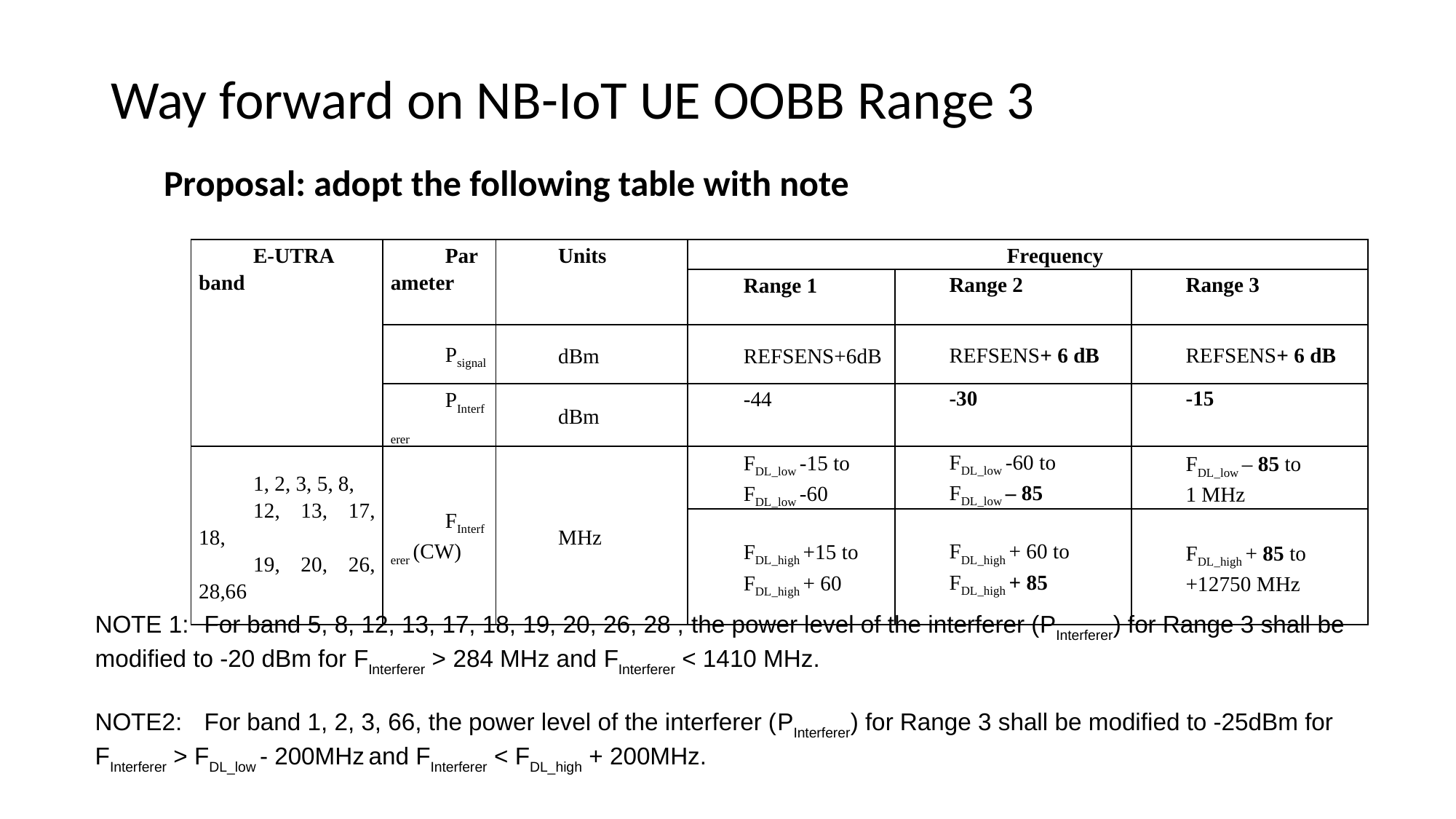

# Way forward on NB-IoT UE OOBB Range 3
Proposal: adopt the following table with note
| E-UTRA band | Parameter | Units | Frequency |  |  |
| --- | --- | --- | --- | --- | --- |
|  |  |  | Range 1 | Range 2 | Range 3 |
|  | Psignal | dBm | REFSENS+6dB | REFSENS+ 6 dB | REFSENS+ 6 dB |
|  | PInterferer | dBm | -44 | -30 | -15 |
| 1, 2, 3, 5, 8, 12, 13, 17, 18, 19, 20, 26, 28,66 | FInterferer (CW) | MHz | FDL\_low -15 to FDL\_low -60 | FDL\_low -60 to FDL\_low – 85 | FDL\_low – 85 to 1 MHz |
|  |  |  | FDL\_high +15 to FDL\_high + 60 | FDL\_high + 60 to FDL\_high + 85 | FDL\_high + 85 to +12750 MHz |
NOTE 1:	For band 5, 8, 12, 13, 17, 18, 19, 20, 26, 28 , the power level of the interferer (PInterferer) for Range 3 shall be modified to -20 dBm for FInterferer > 284 MHz and FInterferer < 1410 MHz.

NOTE2:	For band 1, 2, 3, 66, the power level of the interferer (PInterferer) for Range 3 shall be modified to -25dBm for FInterferer > FDL_low - 200MHz and FInterferer < FDL_high + 200MHz.